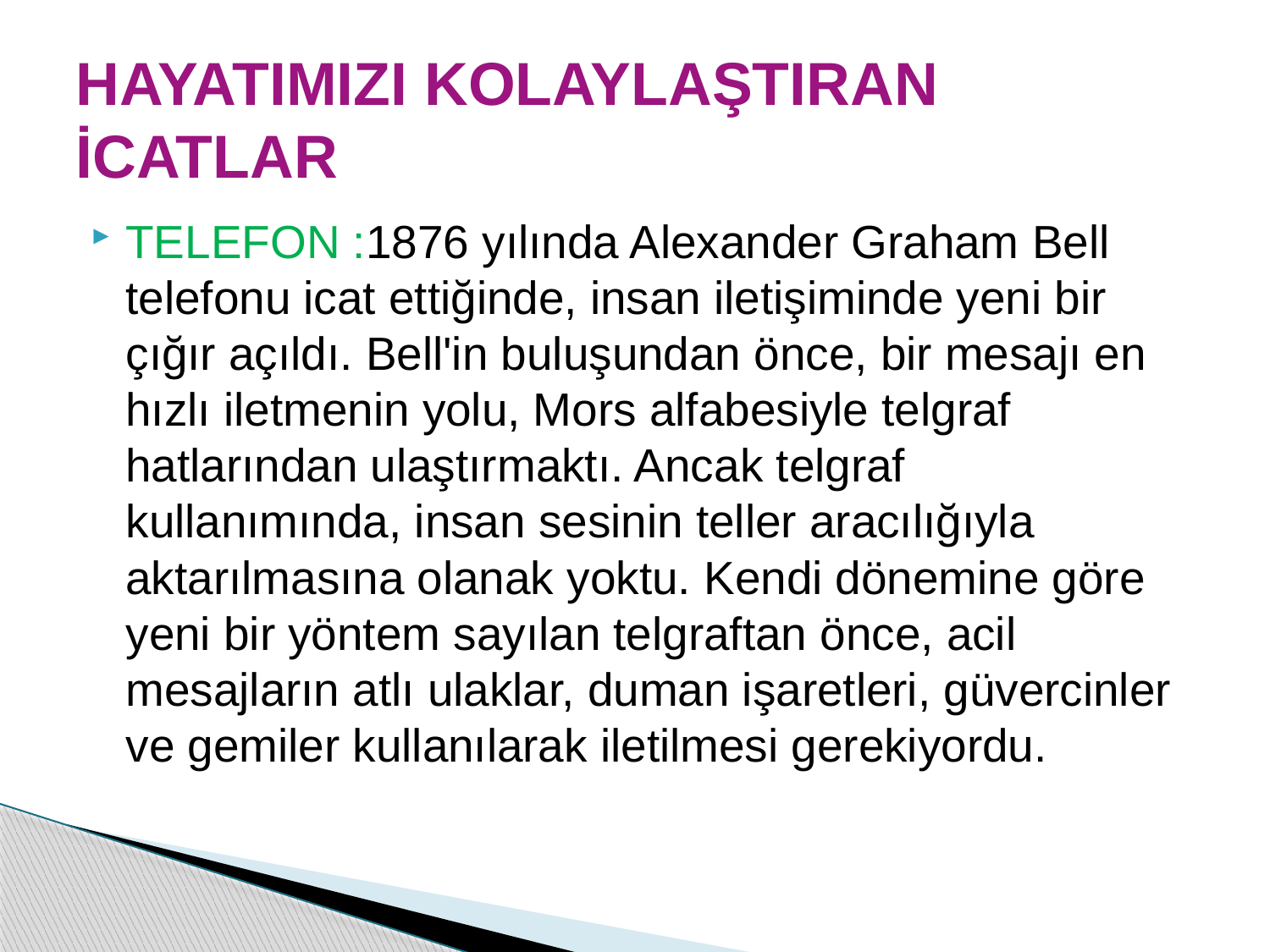

# HAYATIMIZI KOLAYLAŞTIRAN İCATLAR
TELEFON :1876 yılında Alexander Graham Bell telefonu icat ettiğinde, insan iletişiminde yeni bir çığır açıldı. Bell'in buluşundan önce, bir mesajı en hızlı iletmenin yolu, Mors alfabesiyle telgraf hatlarından ulaştırmaktı. Ancak telgraf kullanımında, insan sesinin teller aracılığıyla aktarılmasına olanak yoktu. Kendi dönemine göre yeni bir yöntem sayılan telgraftan önce, acil mesajların atlı ulaklar, duman işaretleri, güvercinler ve gemiler kullanılarak iletilmesi gerekiyordu.